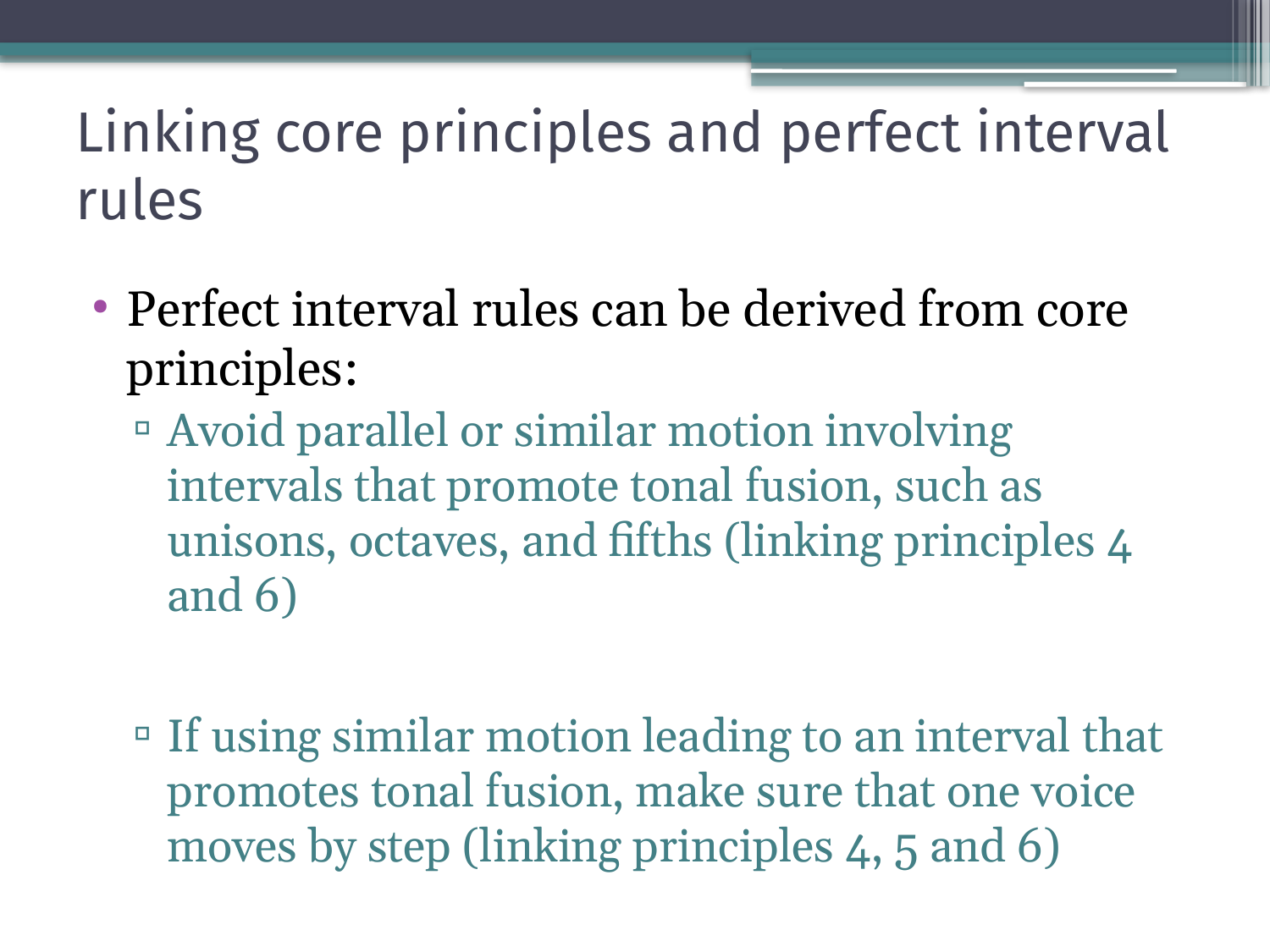

# Linking core principles and perfect interval rules
Perfect interval rules can be derived from core principles:
Avoid parallel or similar motion involving intervals that promote tonal fusion, such as unisons, octaves, and fifths (linking principles 4 and 6)

If using similar motion leading to an interval that promotes tonal fusion, make sure that one voice moves by step (linking principles 4, 5 and 6)